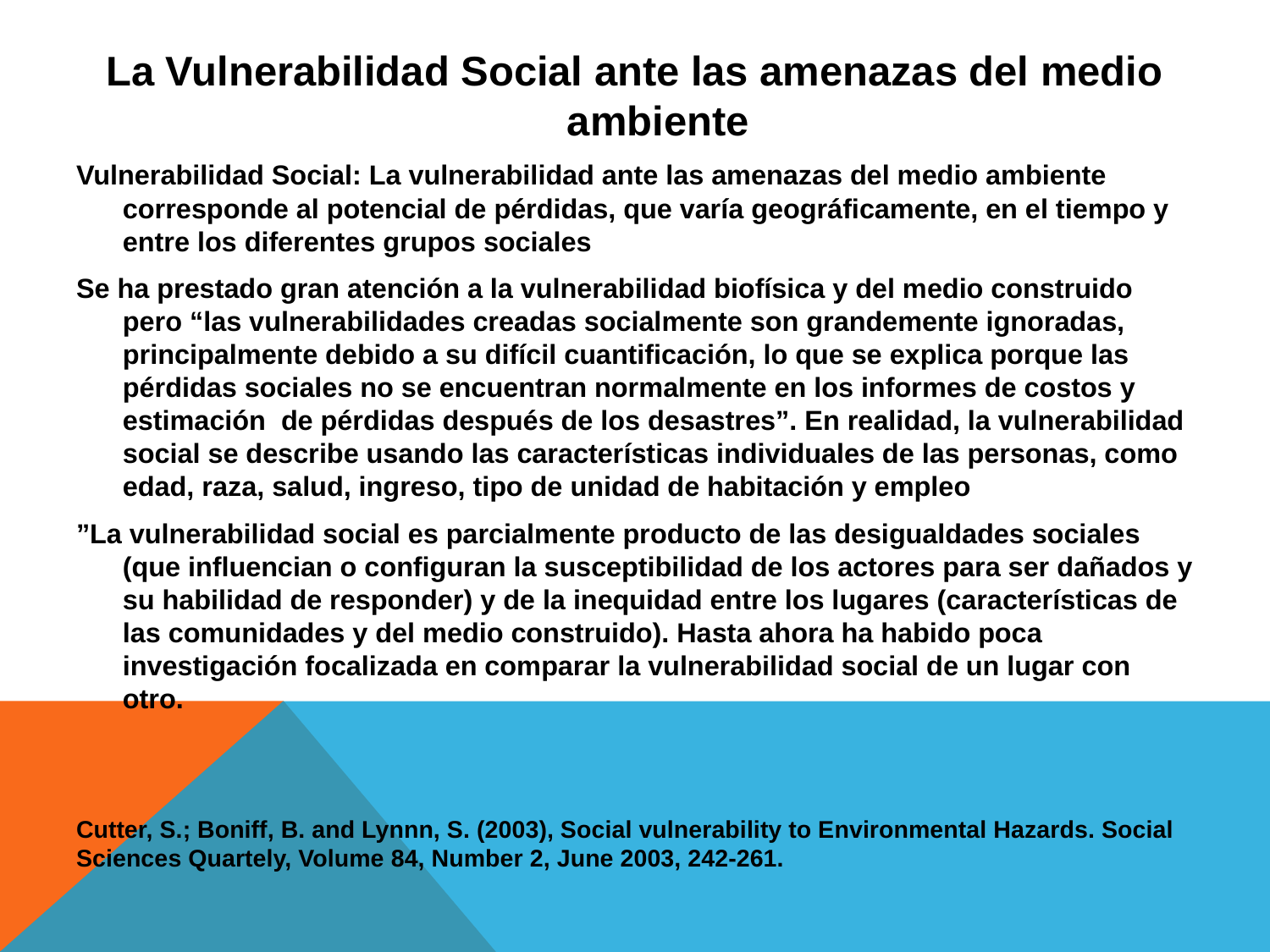

# La Vulnerabilidad Social ante las amenazas del medio ambiente
Vulnerabilidad Social: La vulnerabilidad ante las amenazas del medio ambiente corresponde al potencial de pérdidas, que varía geográficamente, en el tiempo y entre los diferentes grupos sociales
Se ha prestado gran atención a la vulnerabilidad biofísica y del medio construido pero “las vulnerabilidades creadas socialmente son grandemente ignoradas, principalmente debido a su difícil cuantificación, lo que se explica porque las pérdidas sociales no se encuentran normalmente en los informes de costos y estimación  de pérdidas después de los desastres”. En realidad, la vulnerabilidad social se describe usando las características individuales de las personas, como edad, raza, salud, ingreso, tipo de unidad de habitación y empleo
”La vulnerabilidad social es parcialmente producto de las desigualdades sociales (que influencian o configuran la susceptibilidad de los actores para ser dañados y su habilidad de responder) y de la inequidad entre los lugares (características de las comunidades y del medio construido). Hasta ahora ha habido poca investigación focalizada en comparar la vulnerabilidad social de un lugar con otro.

Cutter, S.; Boniff, B. and Lynnn, S. (2003), Social vulnerability to Environmental Hazards. Social Sciences Quartely, Volume 84, Number 2, June 2003, 242-261.